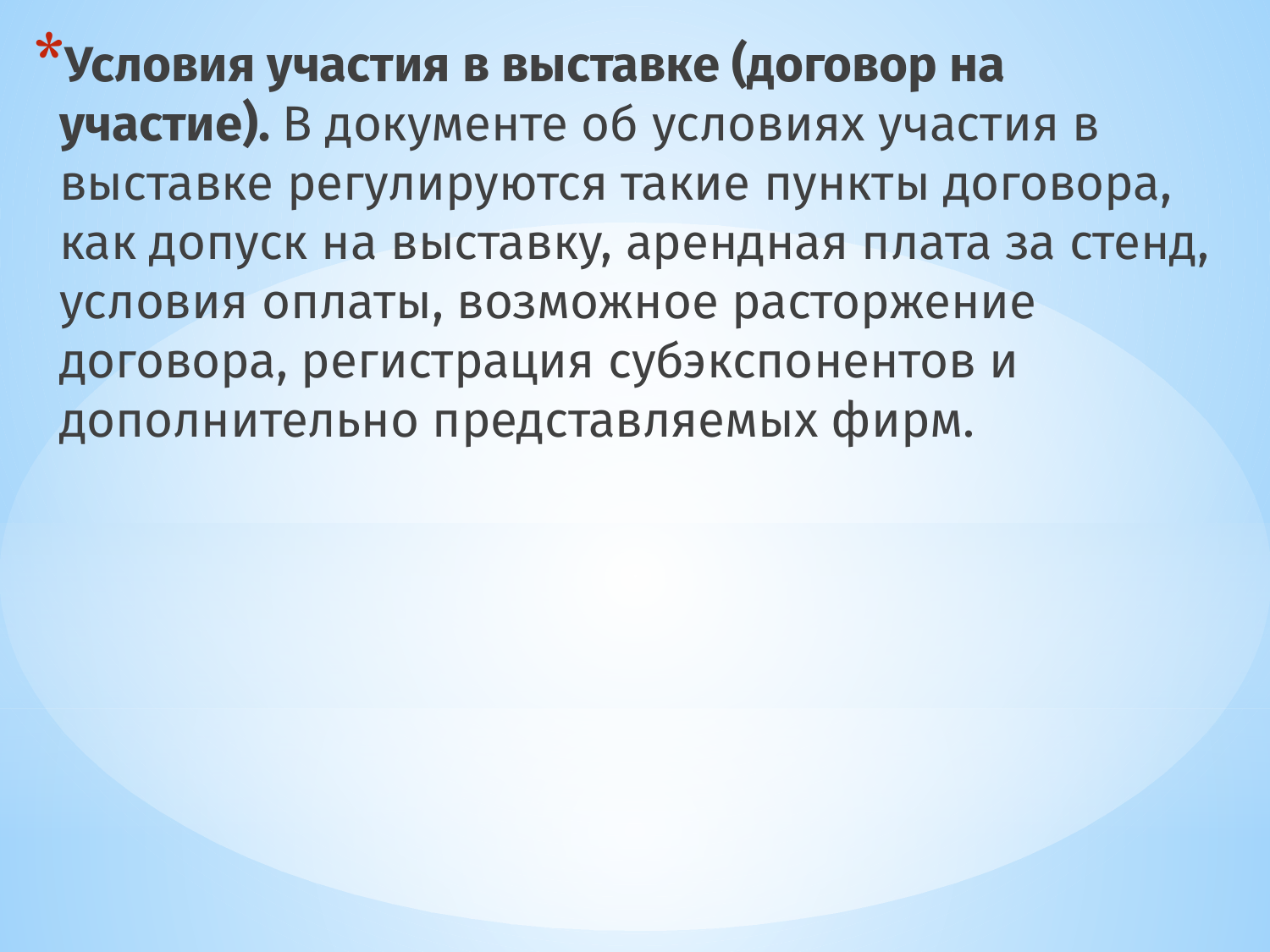

Условия участия в выставке (договор на участие). В документе об условиях участия в выставке регулируются такие пункты договора, как допуск на выставку, арендная плата за стенд, условия оплаты, возможное расторжение договора, регистрация субэкспонентов и дополнительно представляемых фирм.

#